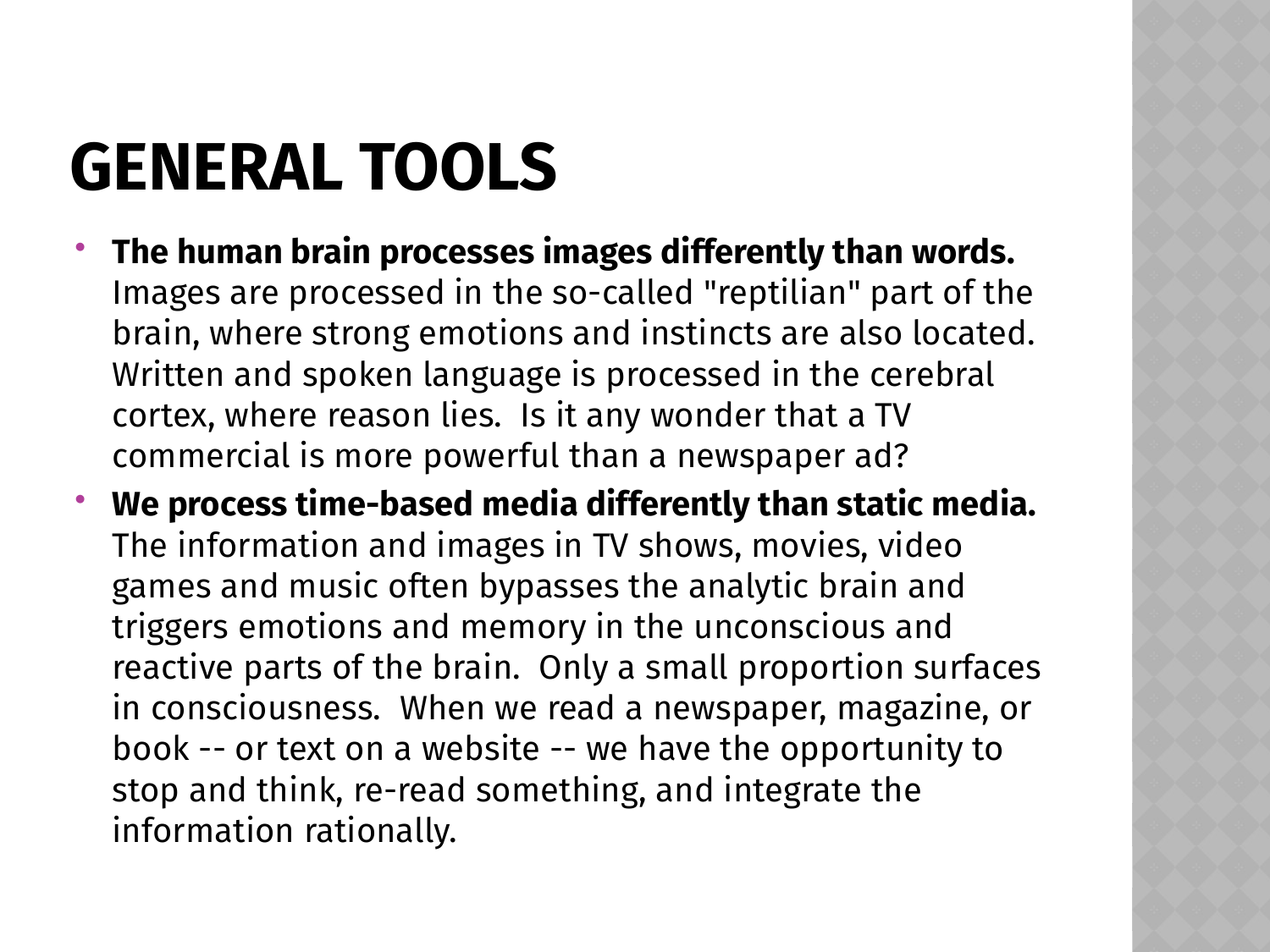

# General Tools
The human brain processes images differently than words.   
Images are processed in the so-called "reptilian" part of the brain, where strong emotions and instincts are also located.  Written and spoken language is processed in the cerebral cortex, where reason lies.  Is it any wonder that a TV commercial is more powerful than a newspaper ad?
We process time-based media differently than static media. 
The information and images in TV shows, movies, video games and music often bypasses the analytic brain and triggers emotions and memory in the unconscious and reactive parts of the brain.  Only a small proportion surfaces in consciousness.  When we read a newspaper, magazine, or book -- or text on a website -- we have the opportunity to stop and think, re-read something, and integrate the information rationally.